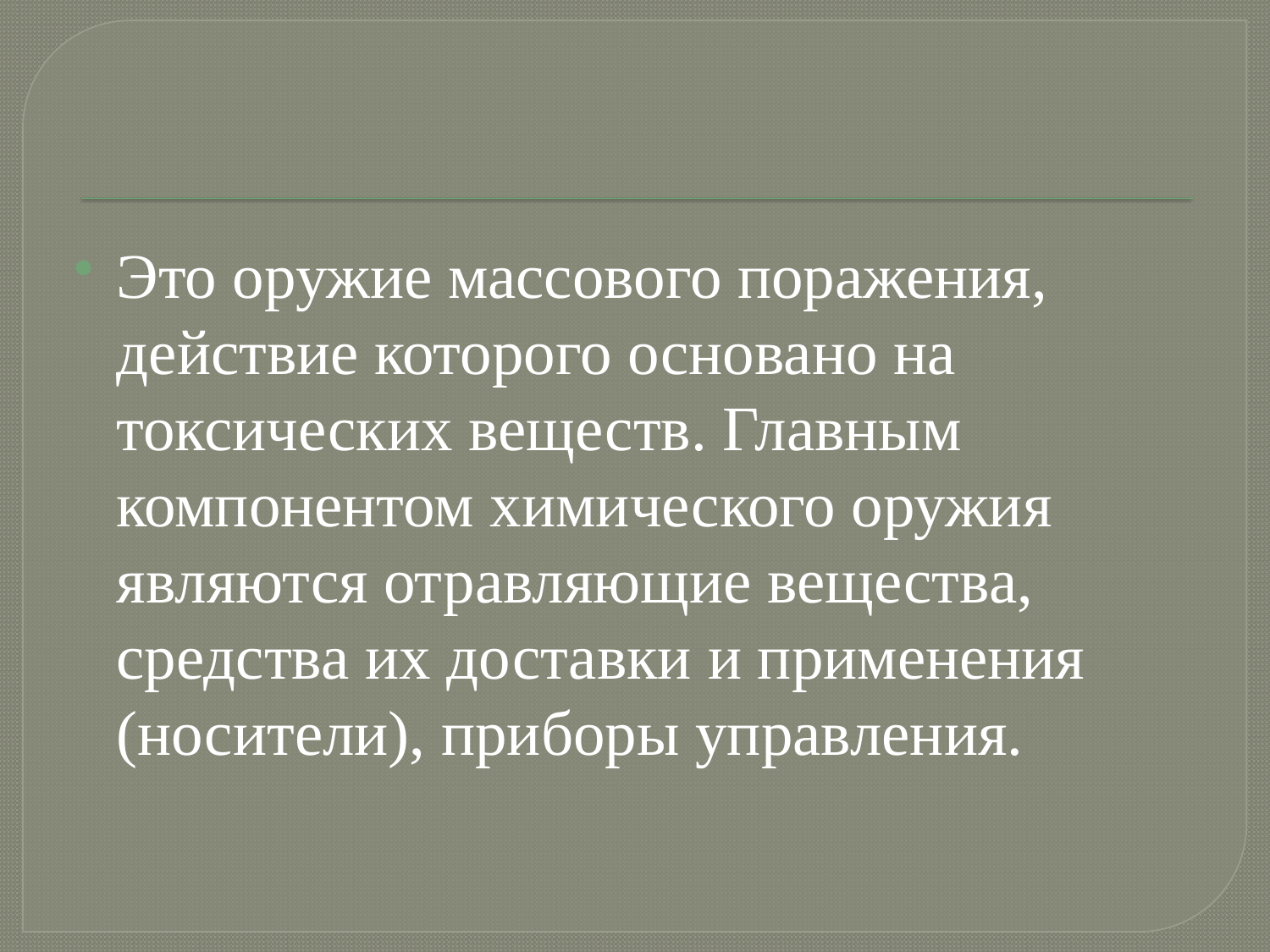

#
Это оружие массового поражения, действие которого основано на токсических веществ. Главным компонентом химического оружия являются отравляющие вещества, средства их доставки и применения (носители), приборы управления.